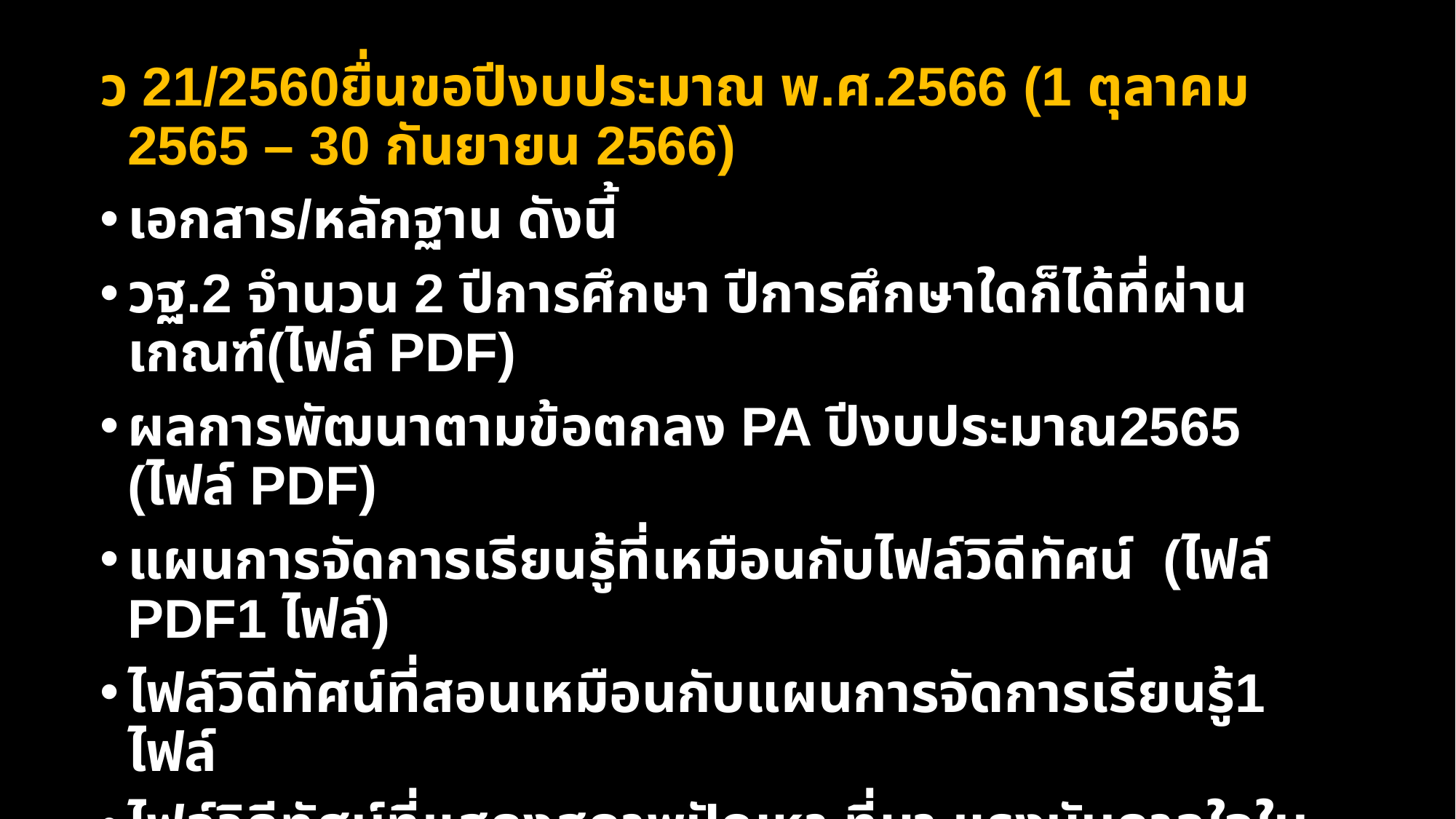

ว 21/2560ยื่นขอปีงบประมาณ พ.ศ.2566 (1 ตุลาคม 2565 – 30 กันยายน 2566)
เอกสาร/หลักฐาน ดังนี้
วฐ.2 จำนวน 2 ปีการศึกษา ปีการศึกษาใดก็ได้ที่ผ่านเกณฑ์(ไฟล์ PDF)
ผลการพัฒนาตามข้อตกลง PA ปีงบประมาณ2565 (ไฟล์ PDF)
แผนการจัดการเรียนรู้ที่เหมือนกับไฟล์วิดีทัศน์  (ไฟล์ PDF1 ไฟล์)
ไฟล์วิดีทัศน์ที่สอนเหมือนกับแผนการจัดการเรียนรู้1 ไฟล์
ไฟล์วิดีทัศน์ที่แสดงสภาพปัญหา ที่มา แรงบันดาลใจในการจัดการเรียนรู้ตามแผนการจัดการเรียนรู้1 ไฟล์
ผลลัพธ์การเรียนรู้ของผู้เรียน ไม่เกิน 3 ไฟล์
ผลงานทางวิชาการไฟล์ PDF (เฉพาะ คศ.4 และคศ.5)